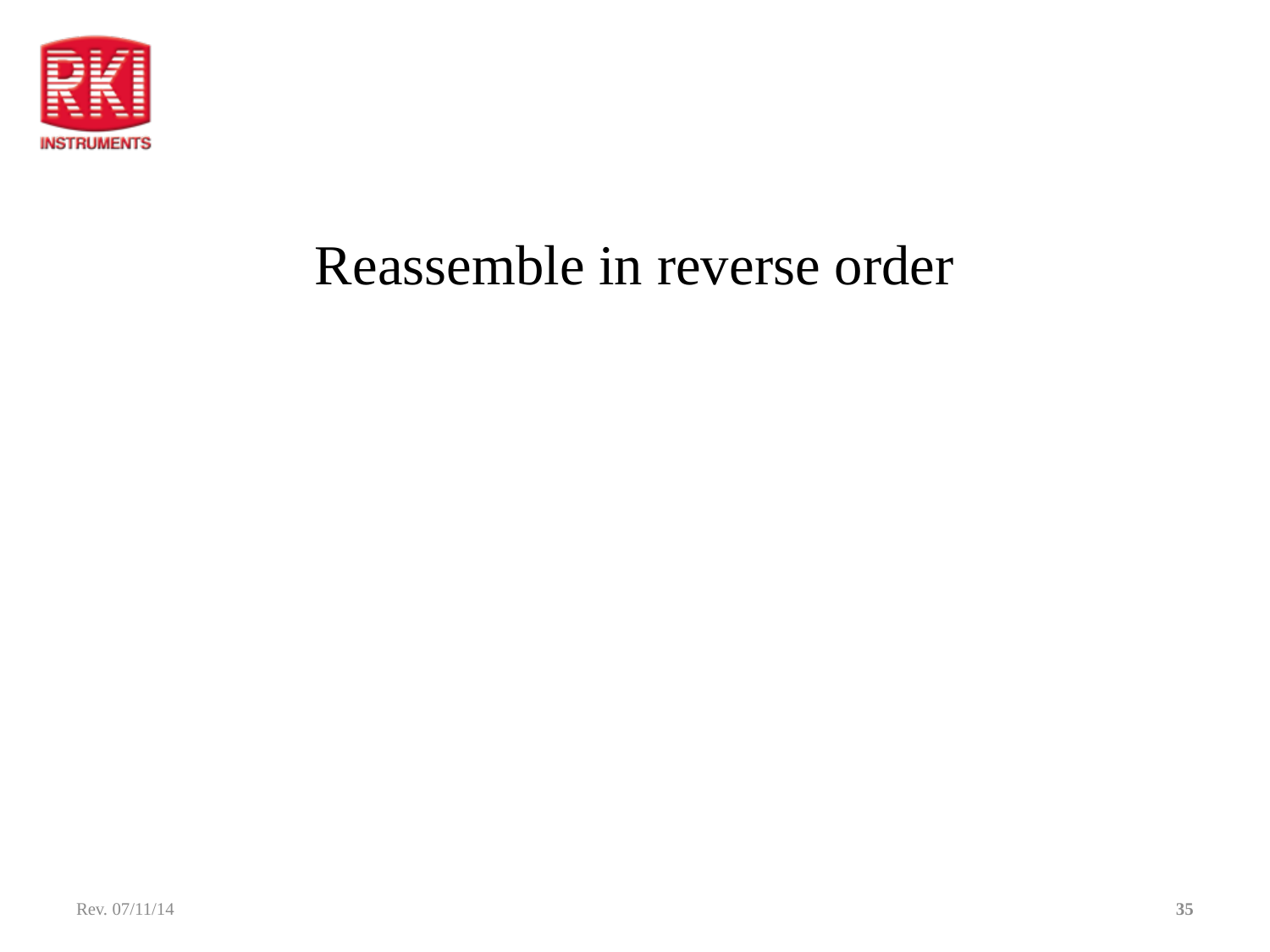

Reassemble in reverse order
Rev. 07/11/14
35